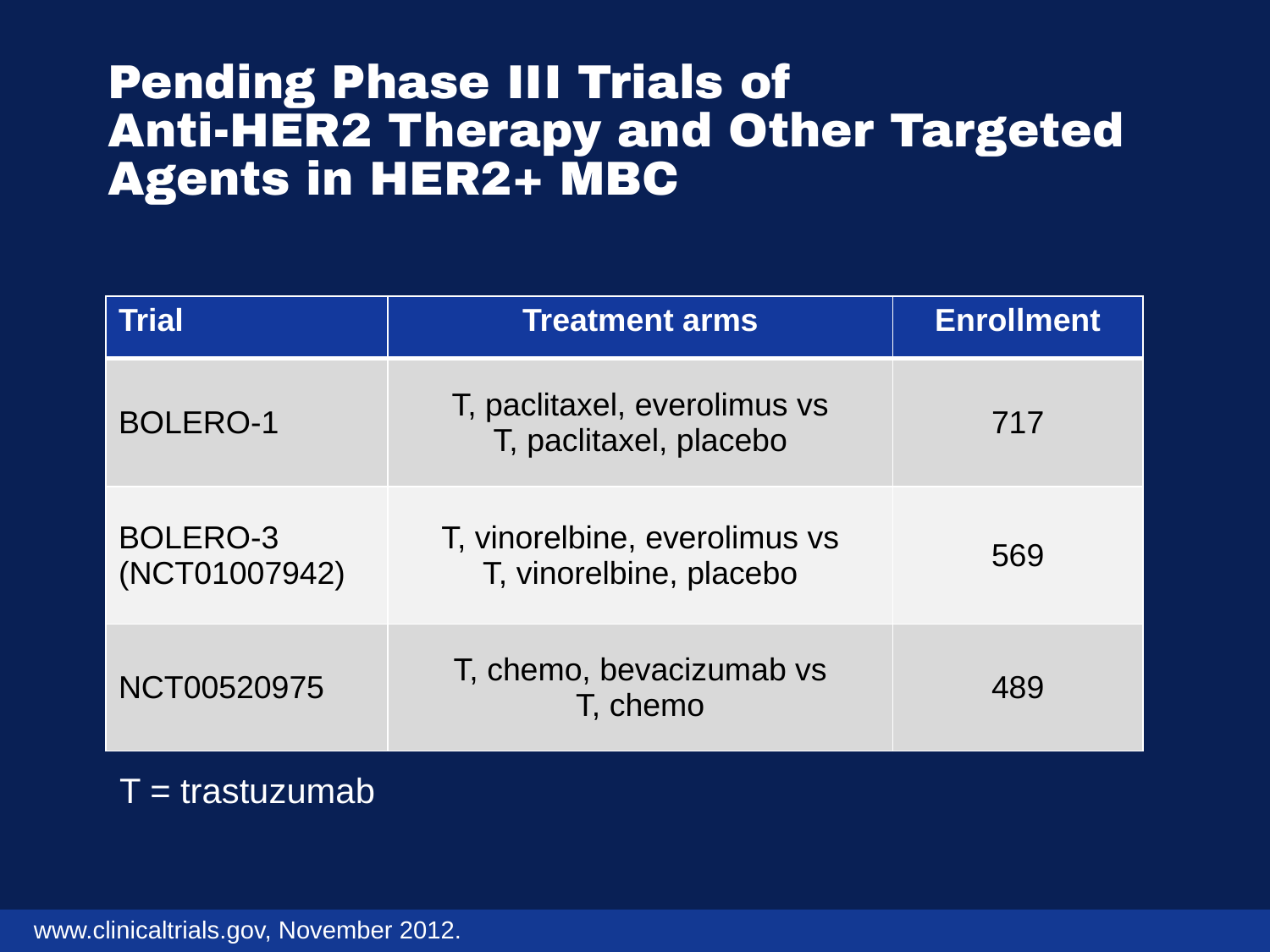

# Pending Phase III Trials of Anti-HER2 Therapy and Other Targeted Agents in HER2+ MBC
| Trial | Treatment arms | Enrollment |
| --- | --- | --- |
| BOLERO-1 | T, paclitaxel, everolimus vs T, paclitaxel, placebo | 717 |
| BOLERO-3 (NCT01007942) | T, vinorelbine, everolimus vs T, vinorelbine, placebo | 569 |
| NCT00520975 | T, chemo, bevacizumab vs T, chemo | 489 |
T = trastuzumab
www.clinicaltrials.gov, November 2012.